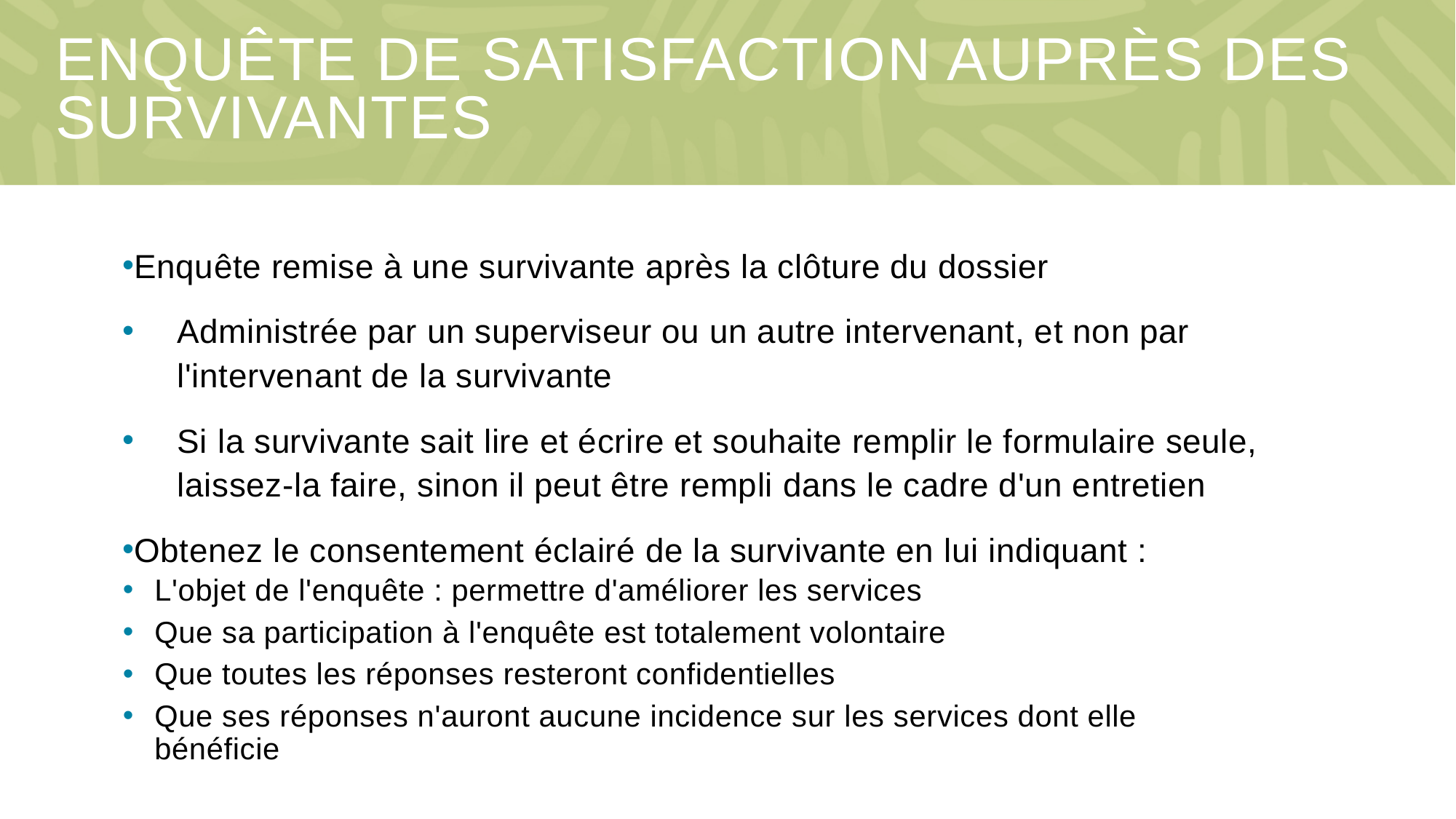

# ENQUÊTE de satisfaction auprès des survivantes
Enquête remise à une survivante après la clôture du dossier
Administrée par un superviseur ou un autre intervenant, et non par l'intervenant de la survivante
Si la survivante sait lire et écrire et souhaite remplir le formulaire seule, laissez-la faire, sinon il peut être rempli dans le cadre d'un entretien
Obtenez le consentement éclairé de la survivante en lui indiquant :
L'objet de l'enquête : permettre d'améliorer les services
Que sa participation à l'enquête est totalement volontaire
Que toutes les réponses resteront confidentielles
Que ses réponses n'auront aucune incidence sur les services dont elle bénéficie